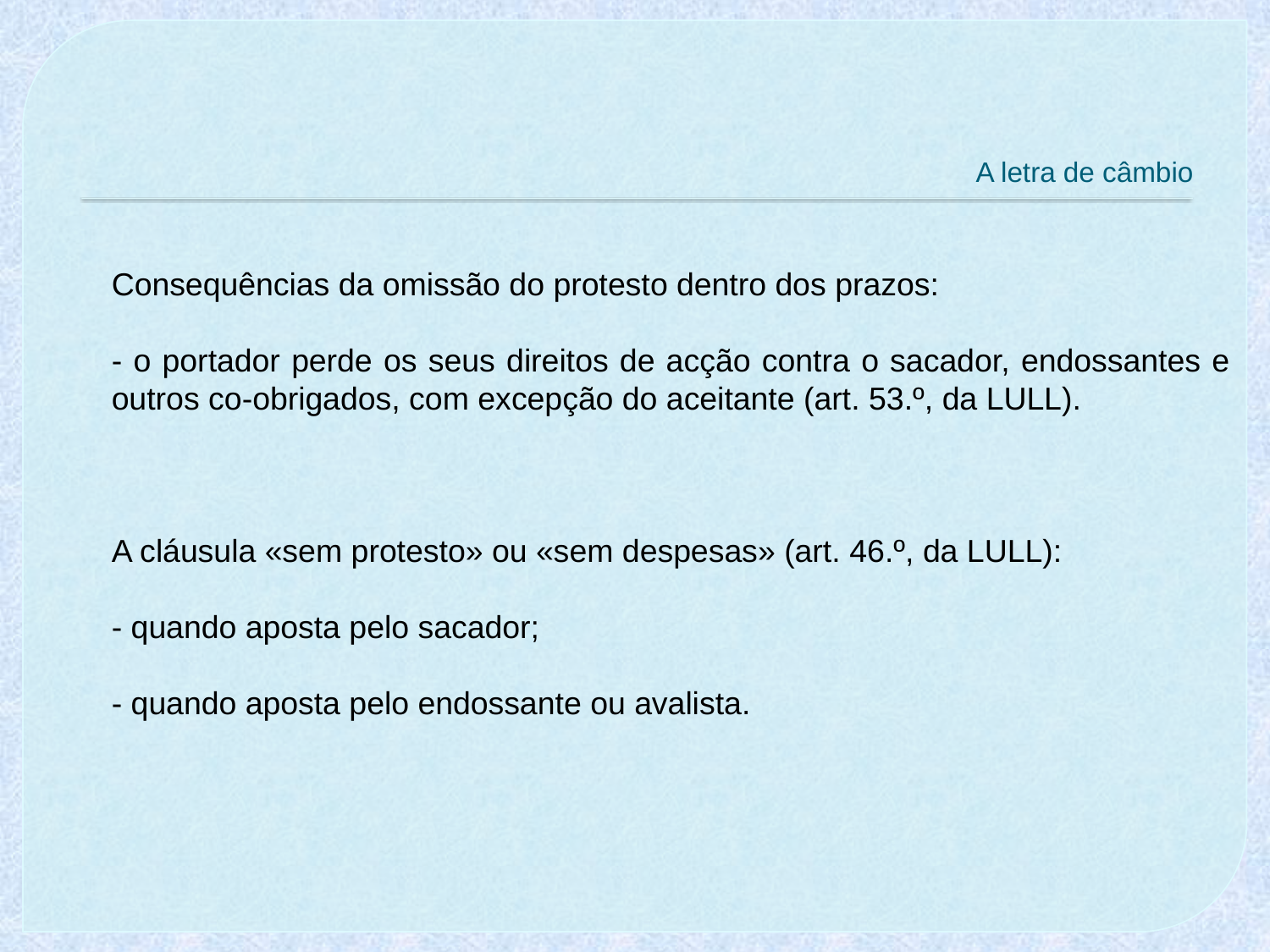

# A letra de câmbio

Consequências da omissão do protesto dentro dos prazos:

- o portador perde os seus direitos de acção contra o sacador, endossantes e outros co-obrigados, com excepção do aceitante (art. 53.º, da LULL).

A cláusula «sem protesto» ou «sem despesas» (art. 46.º, da LULL):

- quando aposta pelo sacador;

- quando aposta pelo endossante ou avalista.